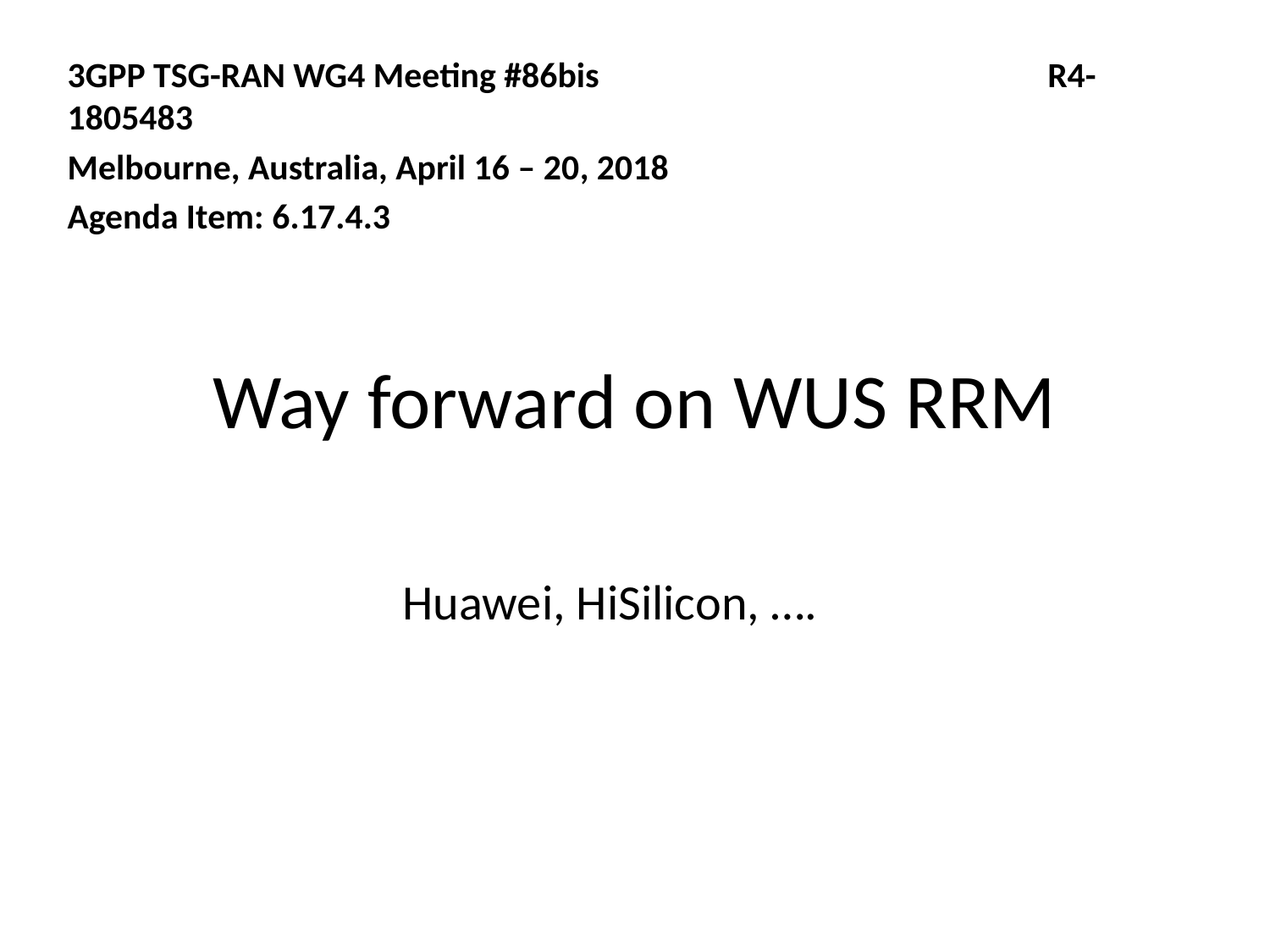

3GPP TSG-RAN WG4 Meeting #86bis	                                           R4-1805483
Melbourne, Australia, April 16 – 20, 2018
Agenda Item: 6.17.4.3
# Way forward on WUS RRM
Huawei, HiSilicon, ….